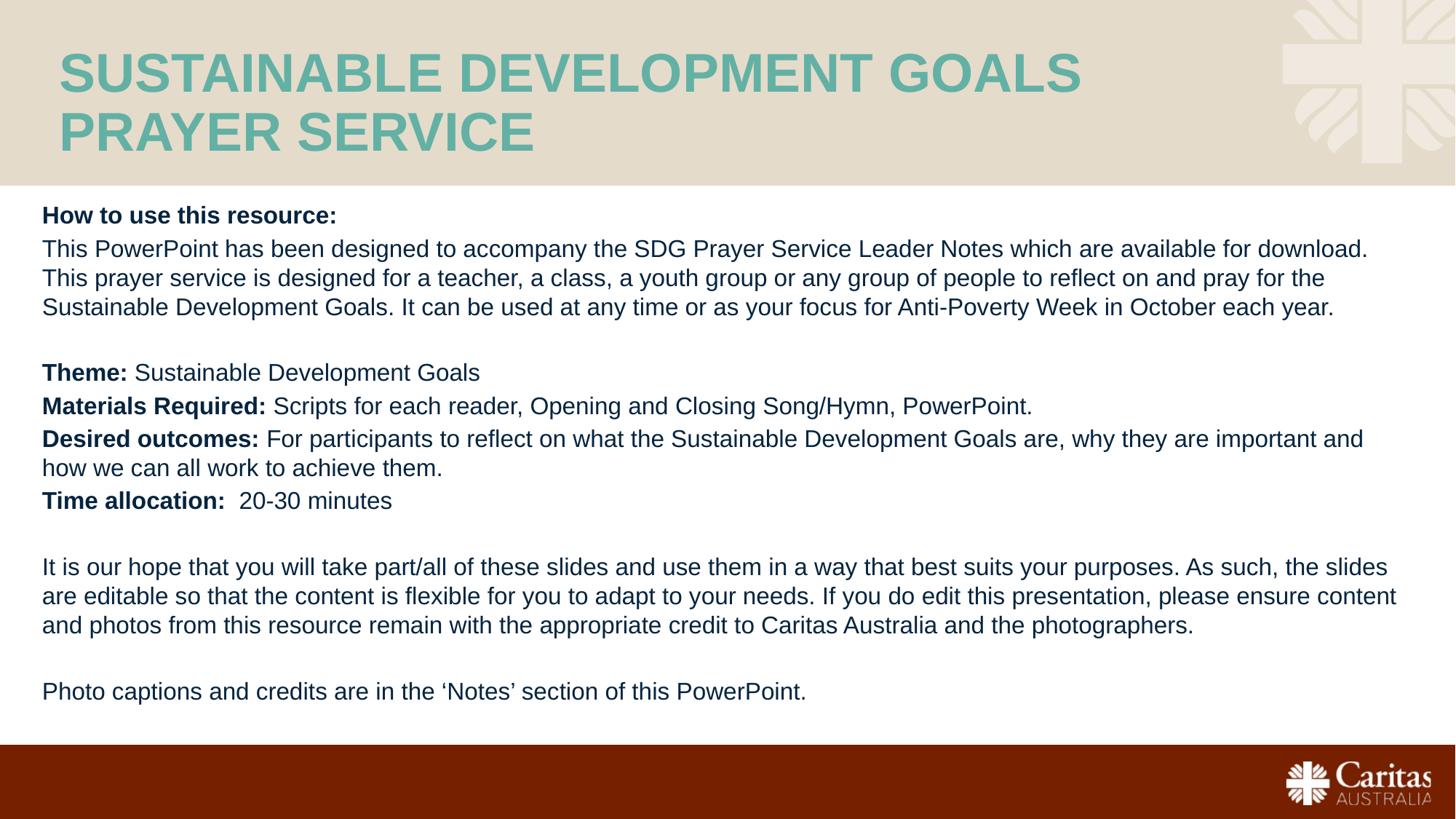

SUSTAINABLE DEVELOPMENT GOALS
PRAYER SERVICE
How to use this resource:
This PowerPoint has been designed to accompany the SDG Prayer Service Leader Notes which are available for download. This prayer service is designed for a teacher, a class, a youth group or any group of people to reflect on and pray for the Sustainable Development Goals. It can be used at any time or as your focus for Anti-Poverty Week in October each year.

Theme: Sustainable Development Goals
Materials Required: Scripts for each reader, Opening and Closing Song/Hymn, PowerPoint.
Desired outcomes: For participants to reflect on what the Sustainable Development Goals are, why they are important and how we can all work to achieve them.
Time allocation:  20-30 minutes

It is our hope that you will take part/all of these slides and use them in a way that best suits your purposes. As such, the slides are editable so that the content is flexible for you to adapt to your needs. If you do edit this presentation, please ensure content and photos from this resource remain with the appropriate credit to Caritas Australia and the photographers.

Photo captions and credits are in the ‘Notes’ section of this PowerPoint.